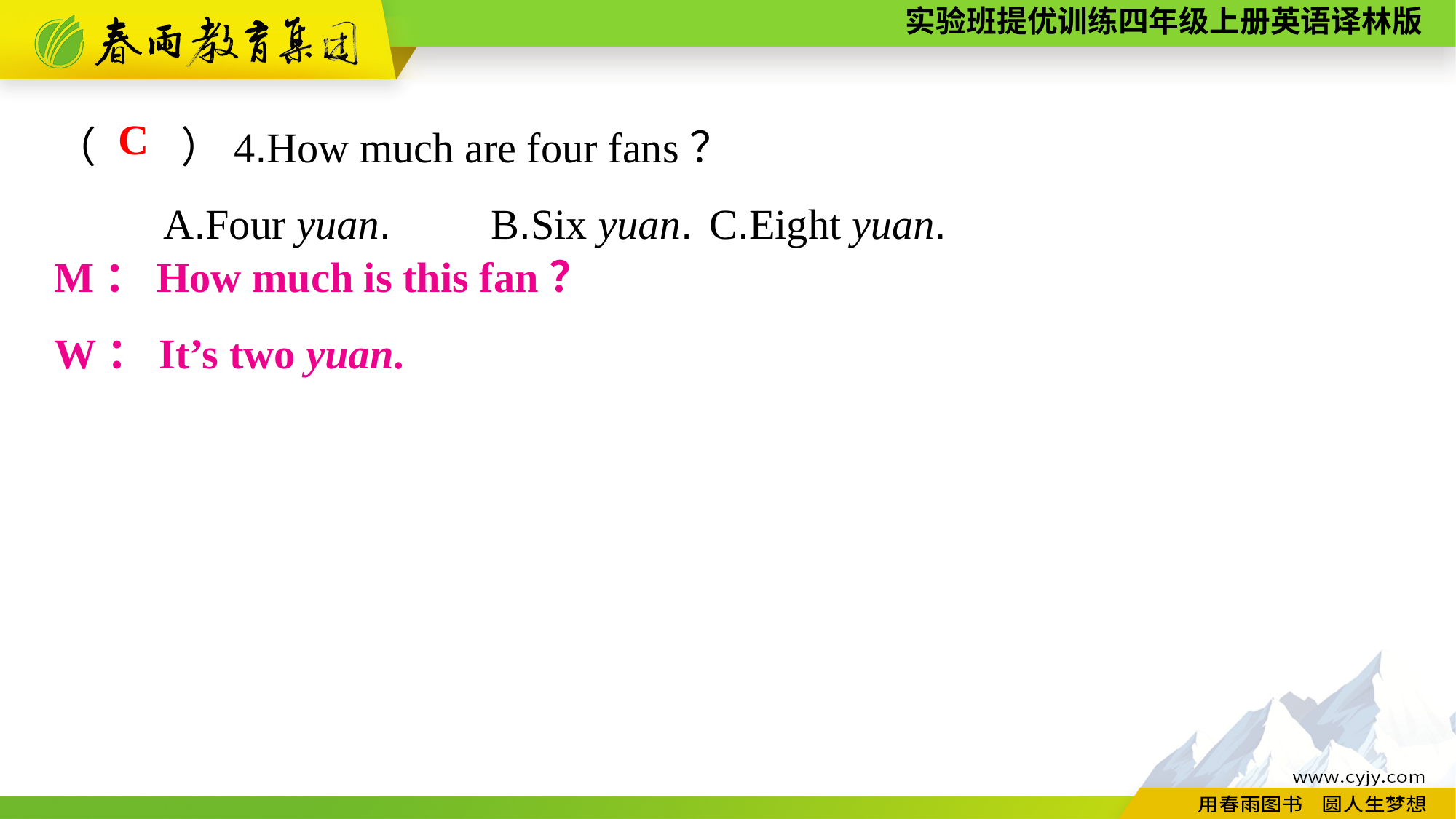

（　　）4.How much are four fans？
	A.Four yuan.	B.Six yuan.	C.Eight yuan.
C
M：How much is this fan？
W：It’s two yuan.